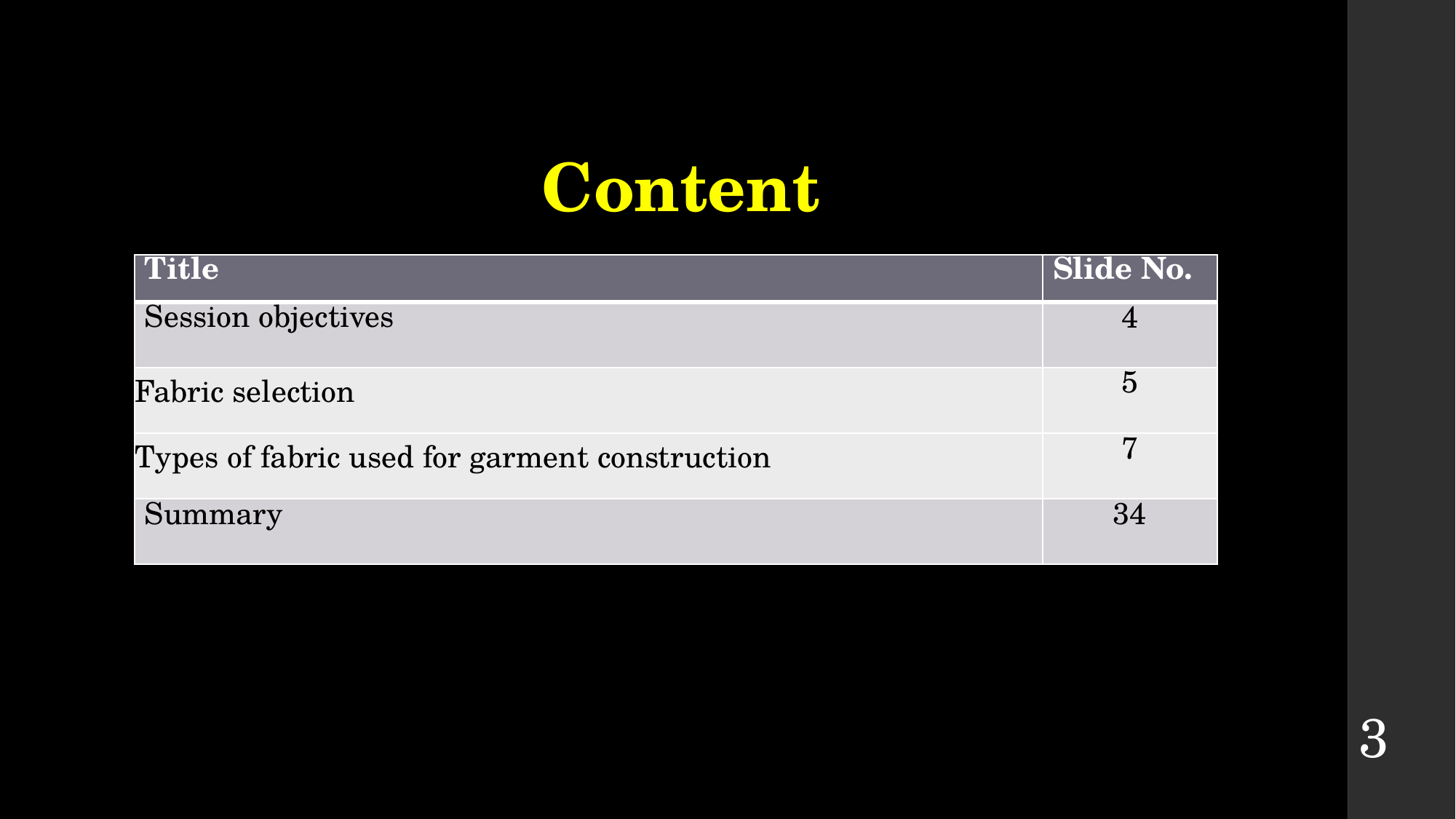

# Content
| Title | Slide No. |
| --- | --- |
| Session objectives | 4 |
| Fabric selection | 5 |
| Types of fabric used for garment construction | 7 |
| Summary | 34 |
3